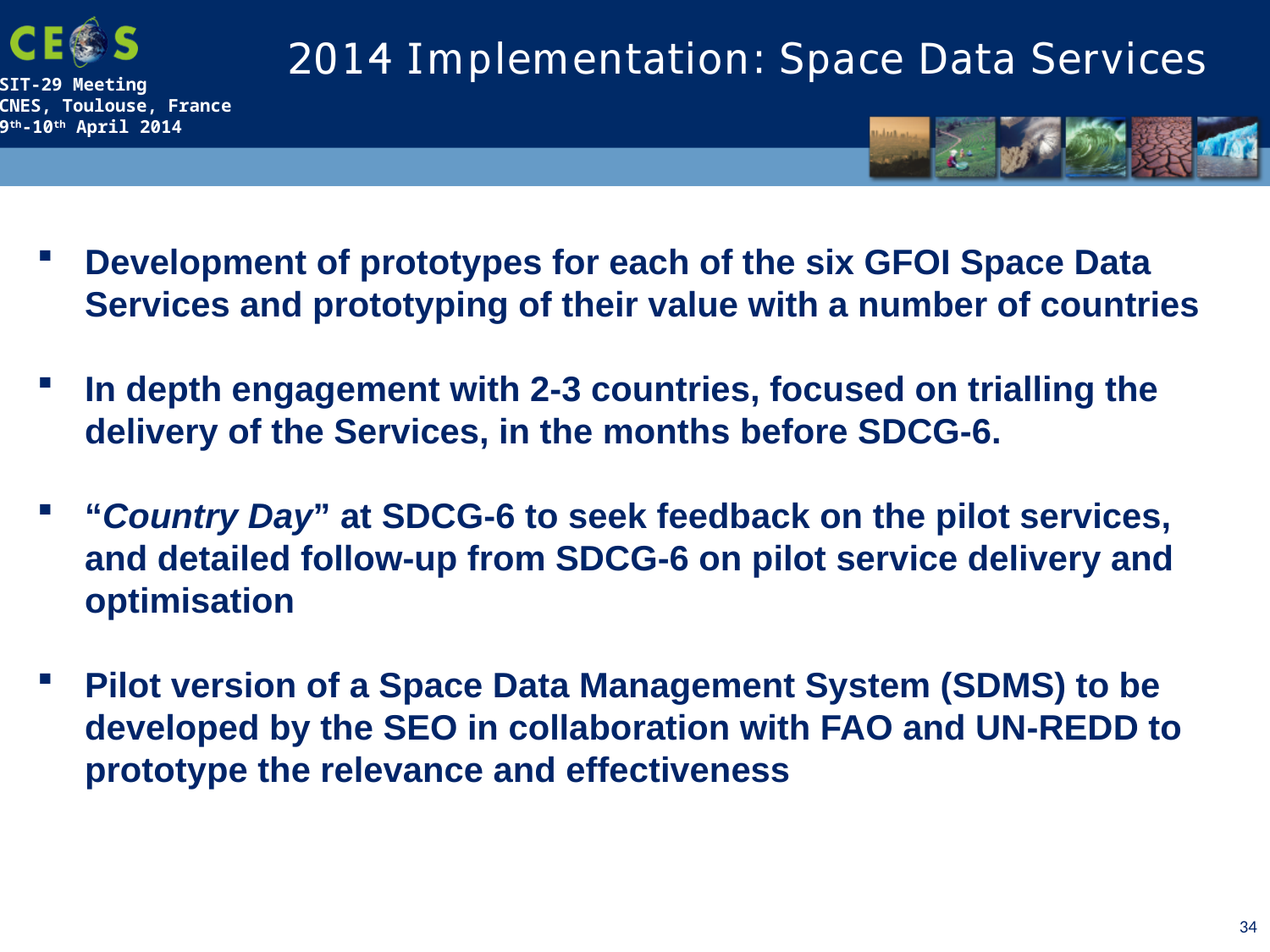

2014 Implementation: Space Data Services
Development of prototypes for each of the six GFOI Space Data Services and prototyping of their value with a number of countries

In depth engagement with 2-3 countries, focused on trialling the delivery of the Services, in the months before SDCG-6.

“Country Day” at SDCG-6 to seek feedback on the pilot services, and detailed follow-up from SDCG-6 on pilot service delivery and optimisation

Pilot version of a Space Data Management System (SDMS) to be developed by the SEO in collaboration with FAO and UN-REDD to prototype the relevance and effectiveness
34